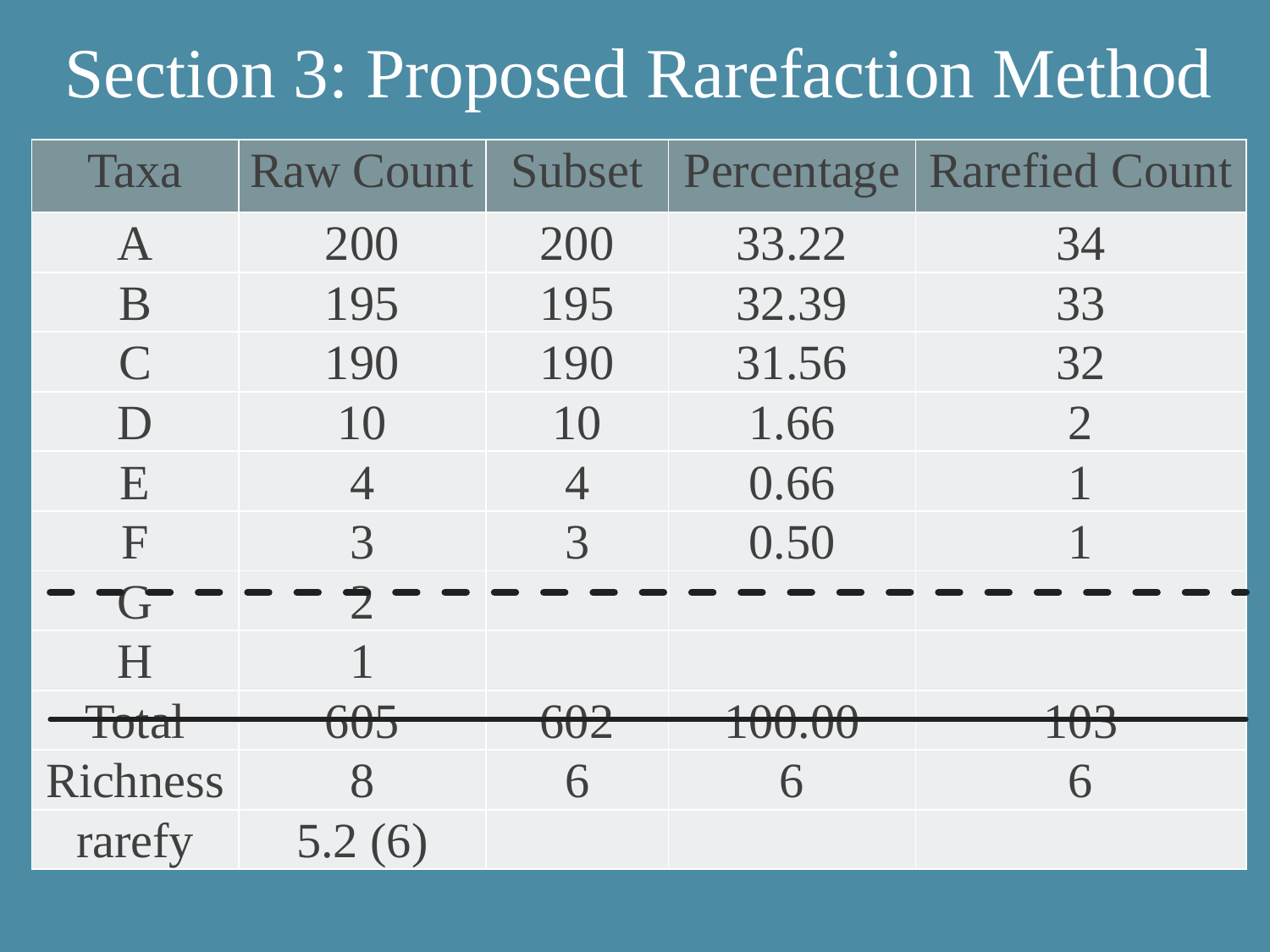

# Section 3: Proposed Rarefaction Method
| Taxa | Raw Count | Subset | Percentage | Rarefied Count |
| --- | --- | --- | --- | --- |
| A | 200 | 200 | 33.22 | 34 |
| B | 195 | 195 | 32.39 | 33 |
| C | 190 | 190 | 31.56 | 32 |
| D | 10 | 10 | 1.66 | 2 |
| E | 4 | 4 | 0.66 | 1 |
| F | 3 | 3 | 0.50 | 1 |
| G | 2 |  |  |  |
| H | 1 |  |  |  |
| Total | 605 | 602 | 100.00 | 103 |
| Richness | 8 | 6 | 6 | 6 |
| rarefy | 5.2 (6) |  |  |  |